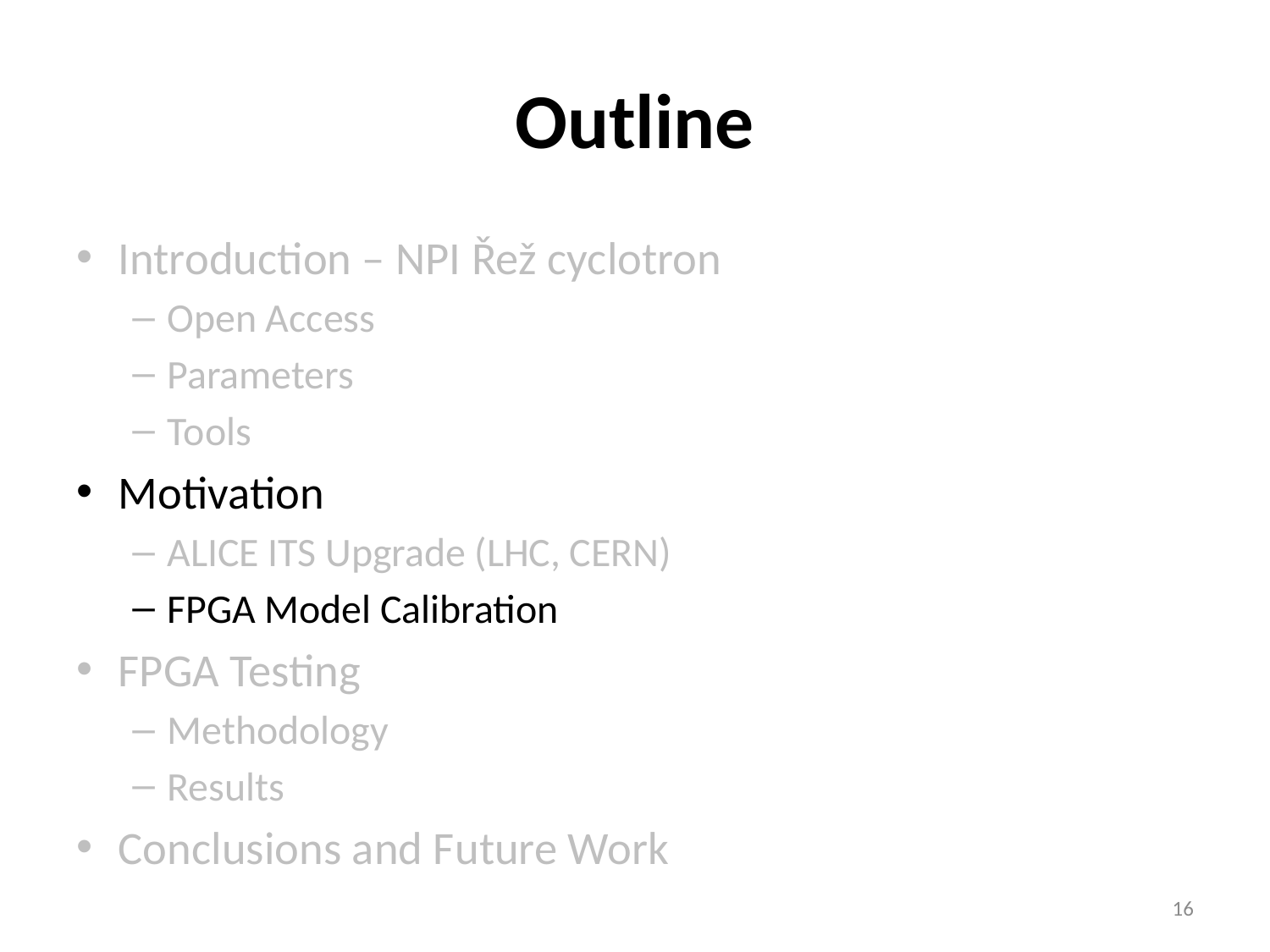

# Outline
Introduction – NPI Řež cyclotron
Open Access
Parameters
Tools
Motivation
ALICE ITS Upgrade (LHC, CERN)
FPGA Model Calibration
FPGA Testing
Methodology
Results
Conclusions and Future Work

16